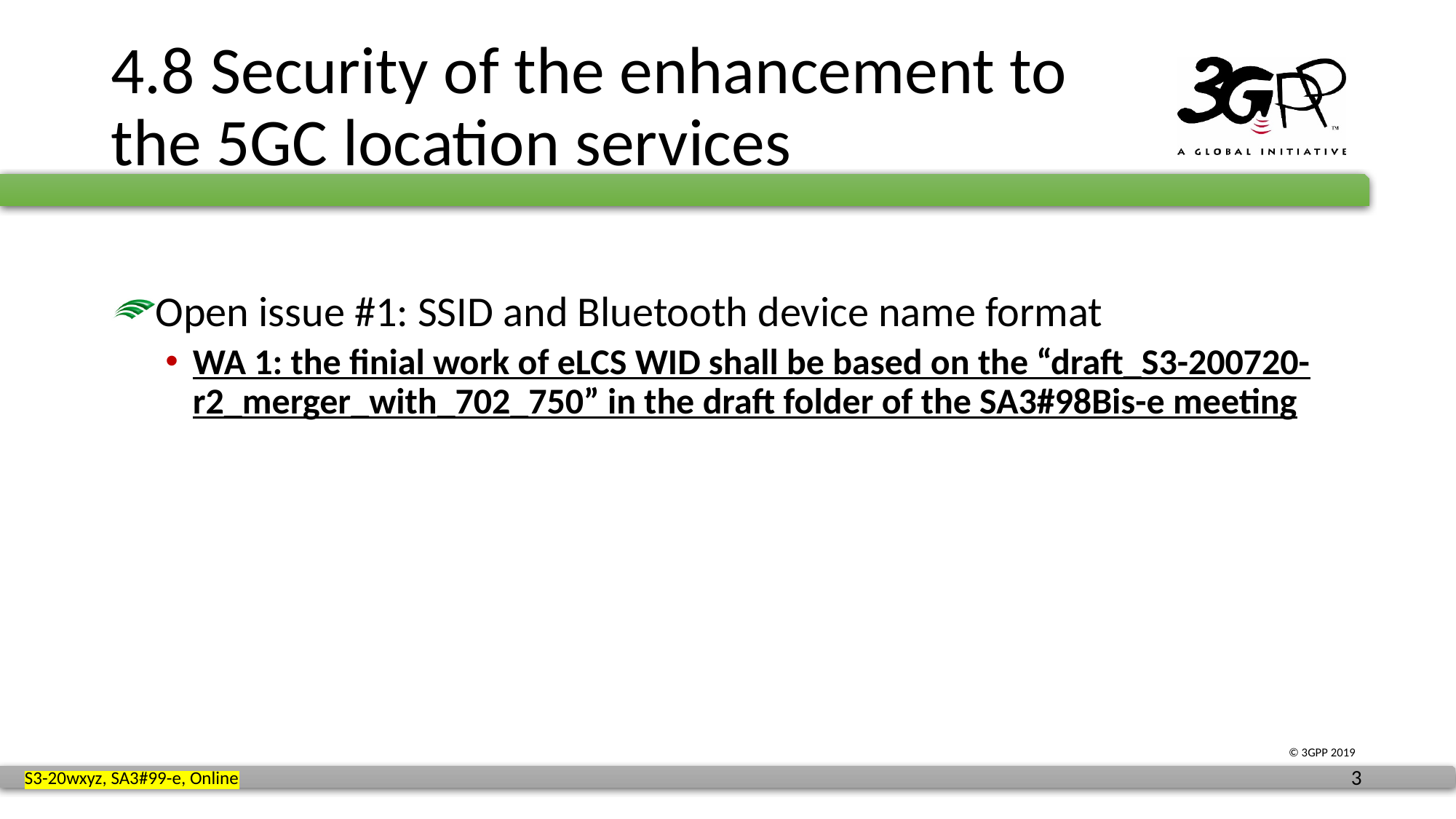

# 4.8 Security of the enhancement to the 5GC location services

Open issue #1: SSID and Bluetooth device name format
WA 1: the finial work of eLCS WID shall be based on the “draft_S3-200720-r2_merger_with_702_750” in the draft folder of the SA3#98Bis-e meeting